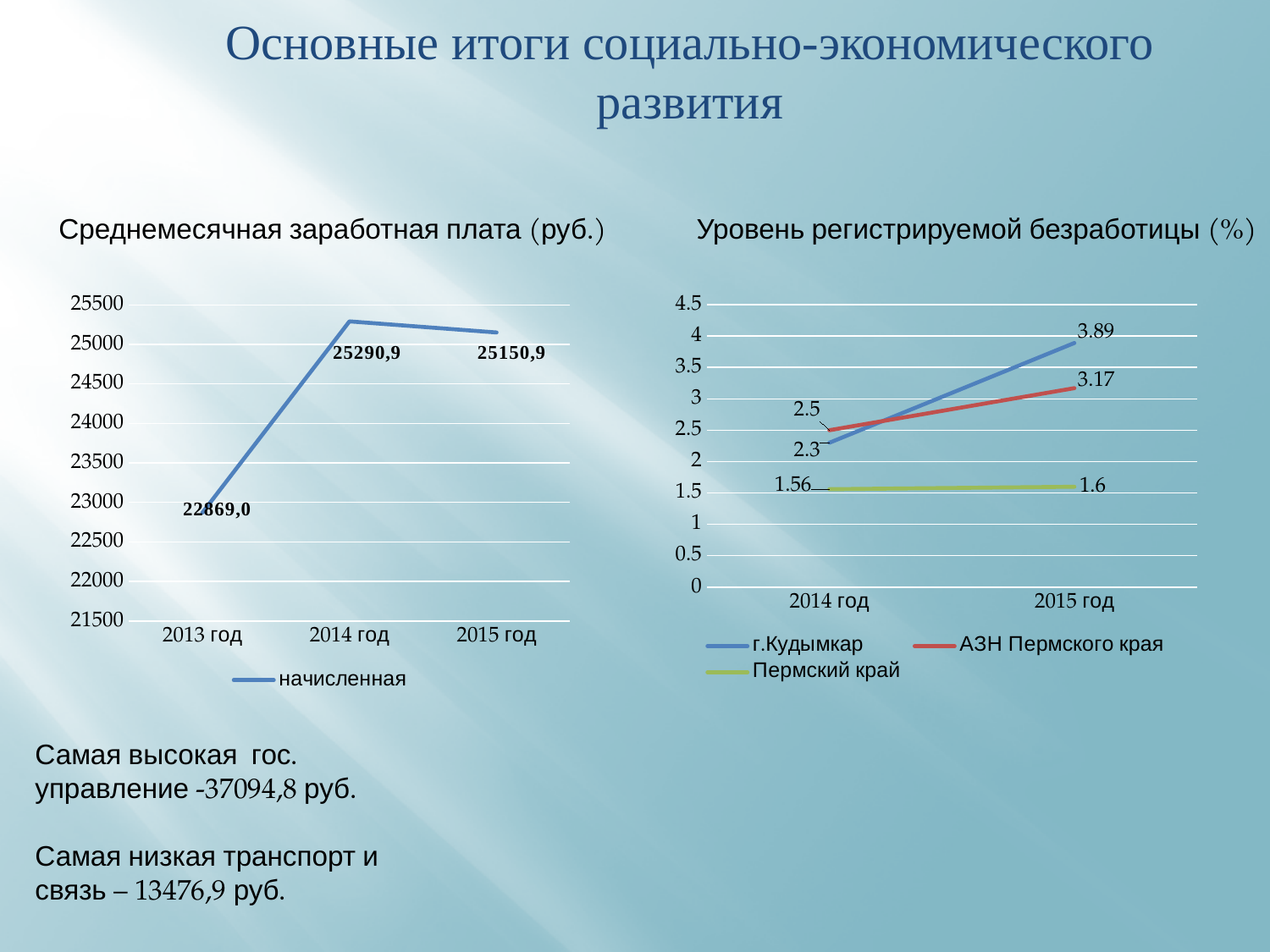

Основные итоги социально-экономического развития
Среднемесячная заработная плата (руб.)
Уровень регистрируемой безработицы (%)

### Chart

| Category | начисленная |
|---|---|
| 2013 год | 22869.0 |
| 2014 год | 25290.9 |
| 2015 год | 25150.9 |

### Chart

| Category | г.Кудымкар | АЗН Пермского края | Пермский край |
|---|---|---|---|
| 2014 год | 2.3 | 2.5 | 1.56 |
| 2015 год | 3.8899999999999997 | 3.17 | 1.6 |
Самая высокая  гос. управление -37094,8 руб.

Самая низкая транспорт и связь – 13476,9 руб.